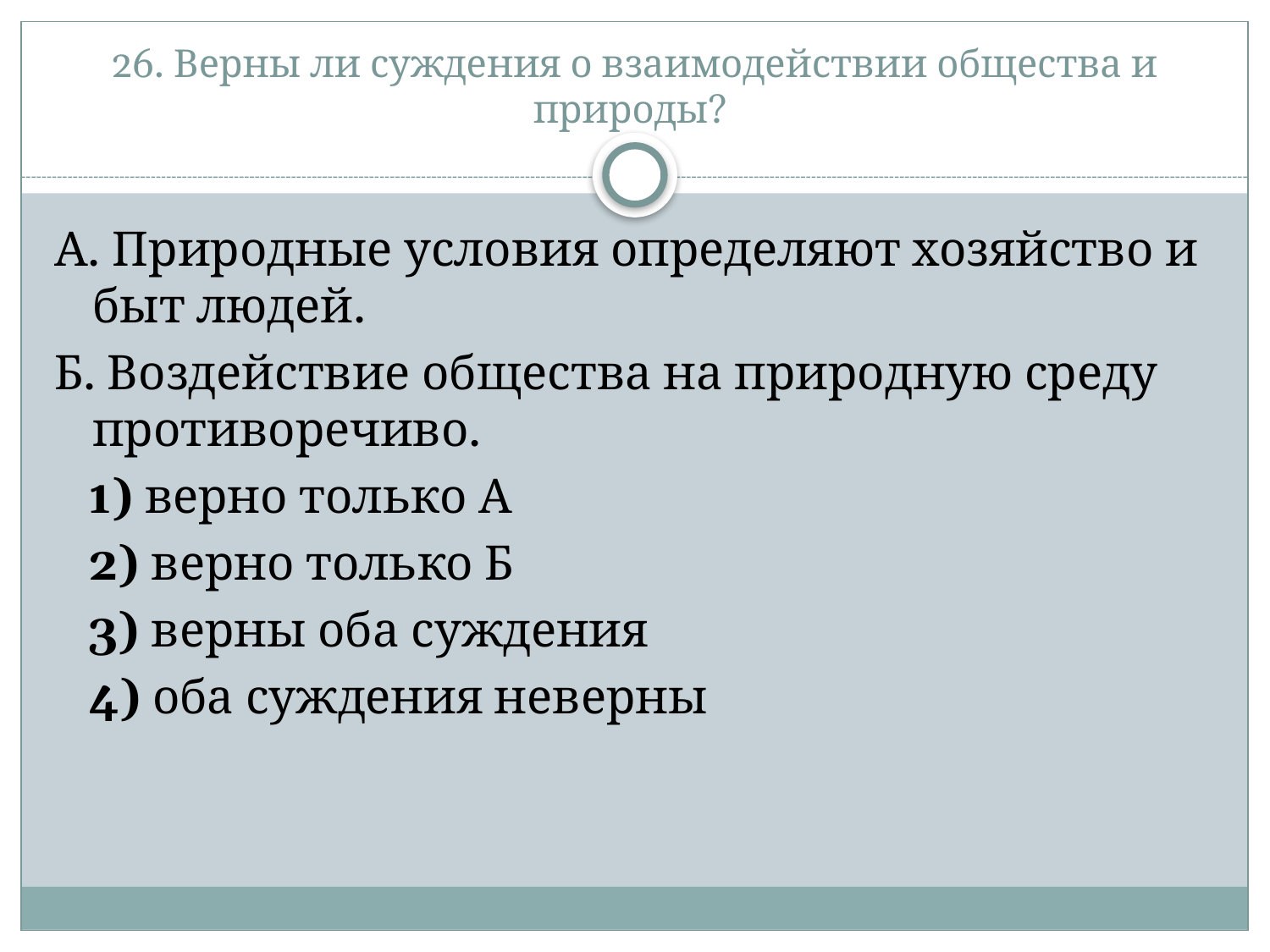

# 26. Верны ли суждения о взаимодействии общества и природы?
А. Природные условия определяют хозяйство и быт людей.
Б. Воздействие общества на природную среду противоречиво.
   1) верно только А
   2) верно только Б
   3) верны оба суждения
   4) оба суждения неверны